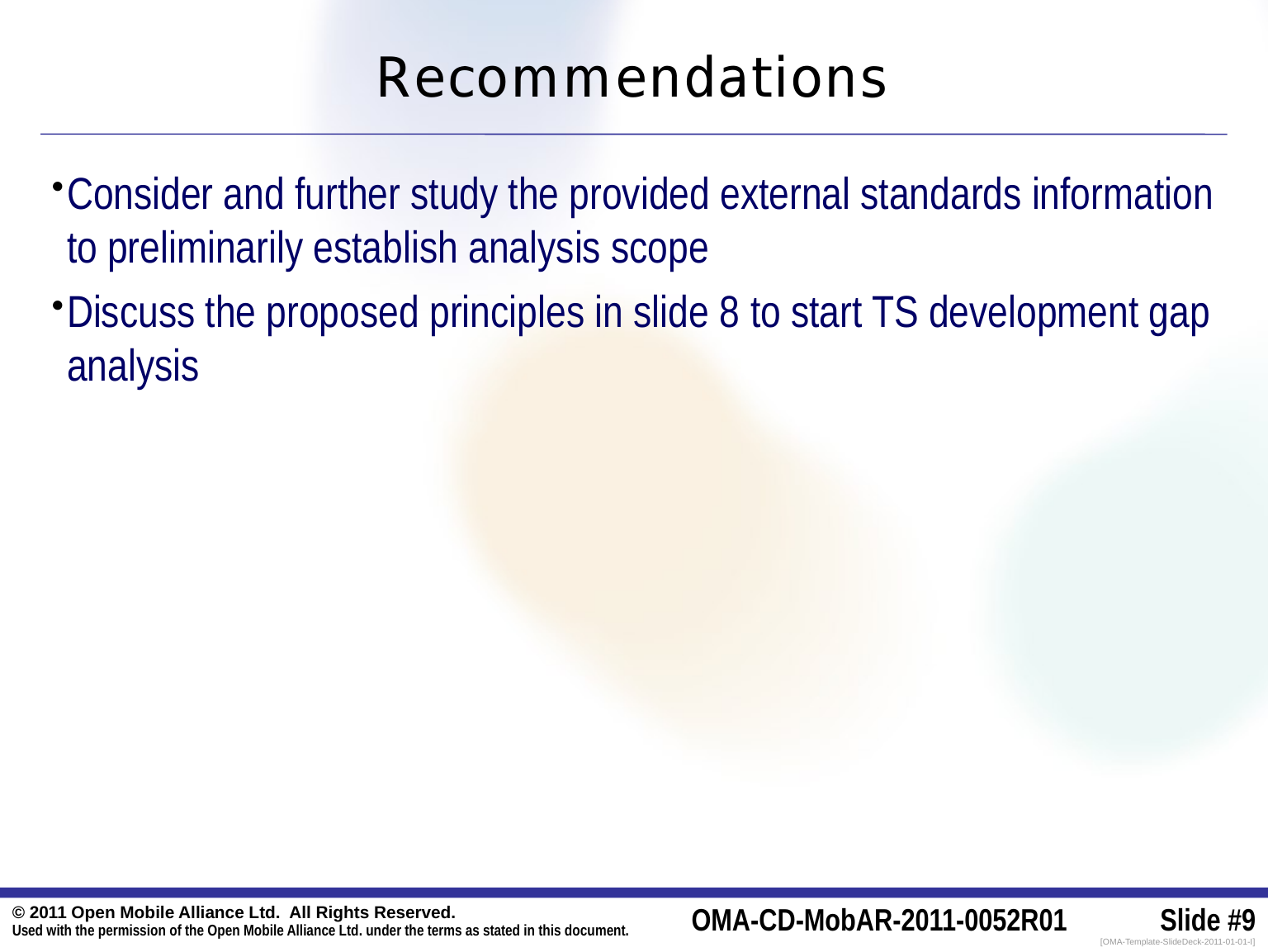

# Recommendations
Consider and further study the provided external standards information to preliminarily establish analysis scope
Discuss the proposed principles in slide 8 to start TS development gap analysis